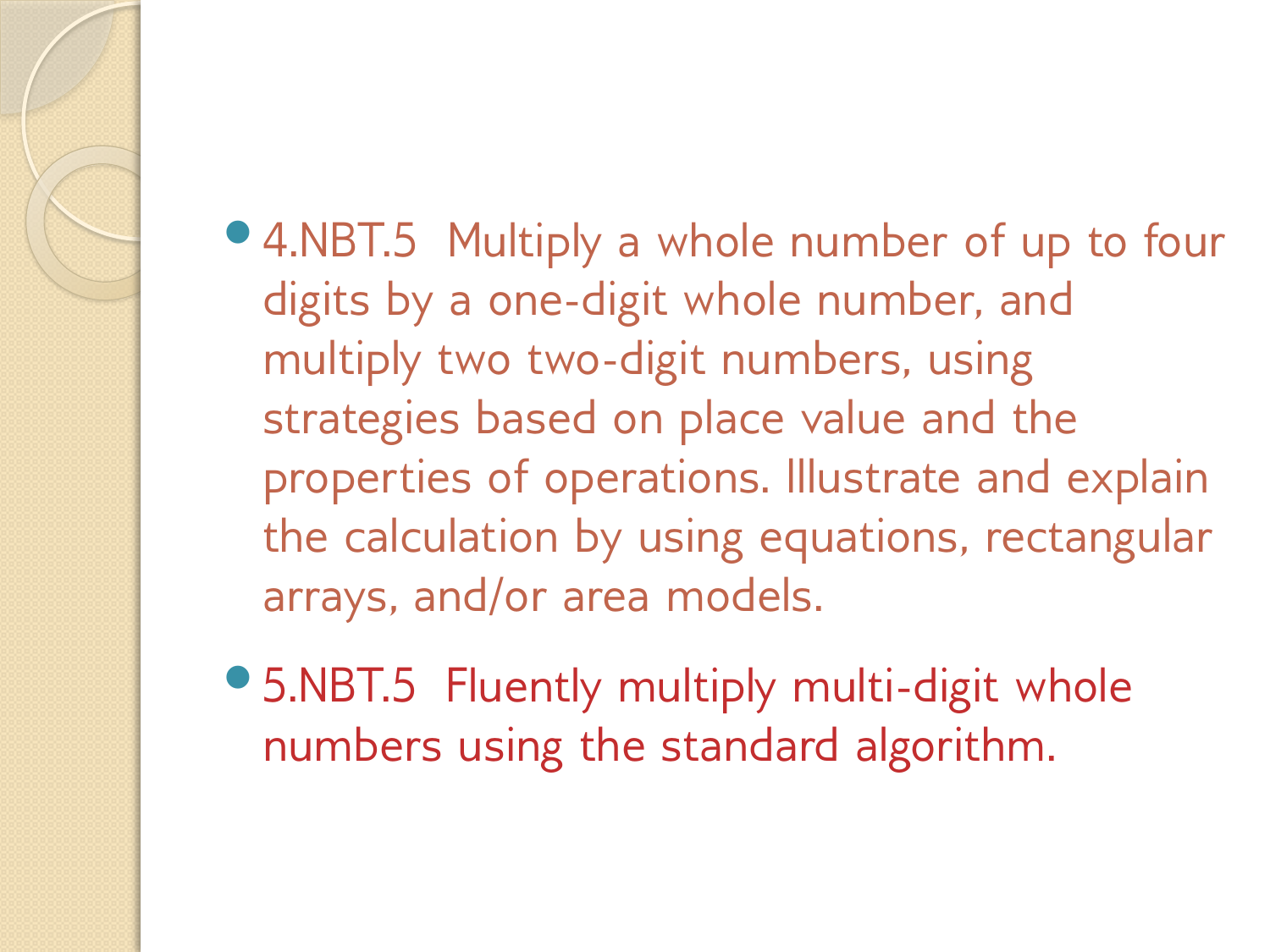

#
4.NBT.5  Multiply a whole number of up to four digits by a one-digit whole number, and multiply two two-digit numbers, using strategies based on place value and the properties of operations. Illustrate and explain the calculation by using equations, rectangular arrays, and/or area models.
5.NBT.5  Fluently multiply multi-digit whole numbers using the standard algorithm.